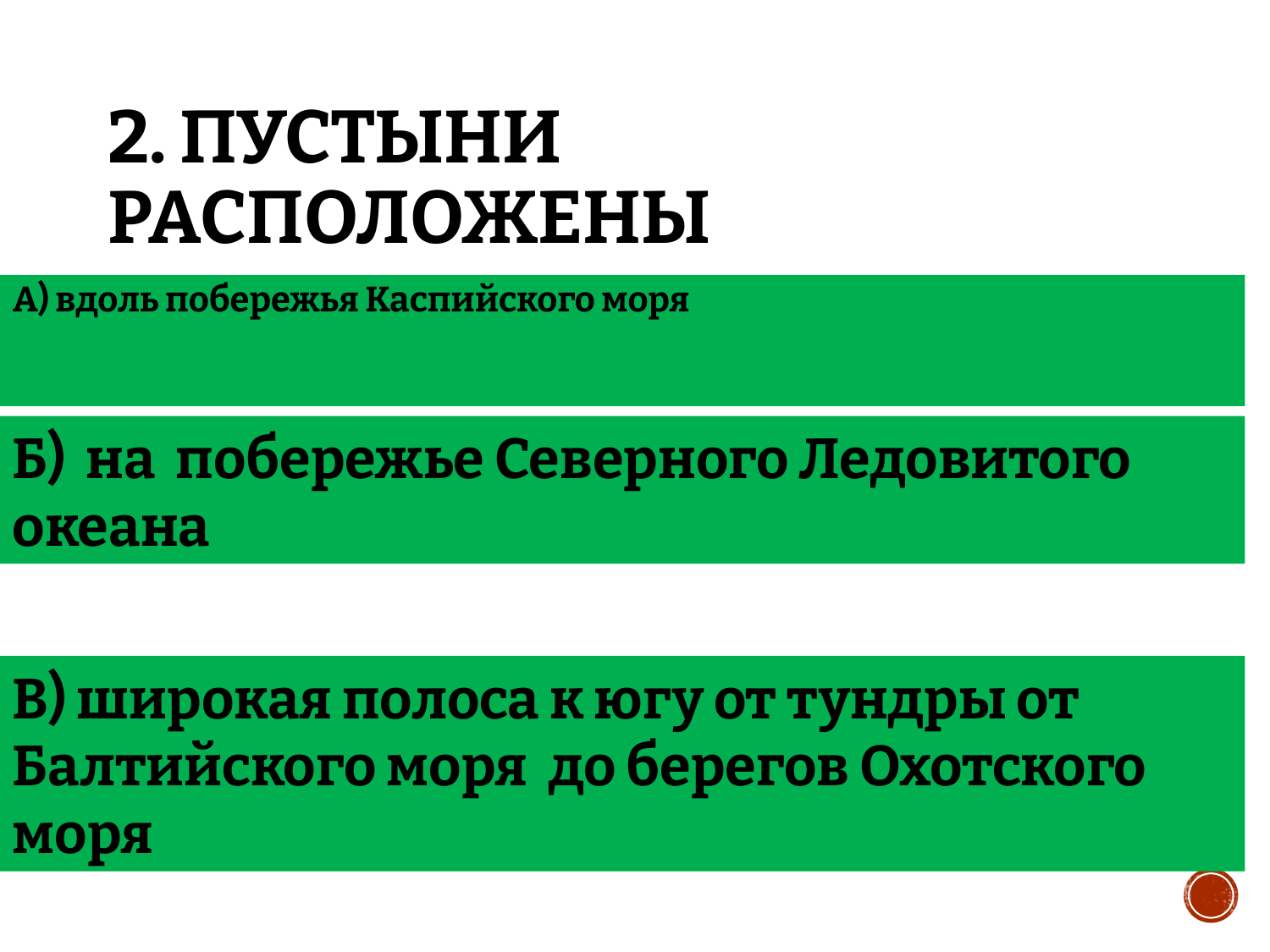

# 2. Пустыни расположены
А) вдоль побережья Каспийского моря
Б)  на  побережье Северного Ледовитого          океана
В) широкая полоса к югу от тундры от Балтийского моря  до берегов Охотского моря